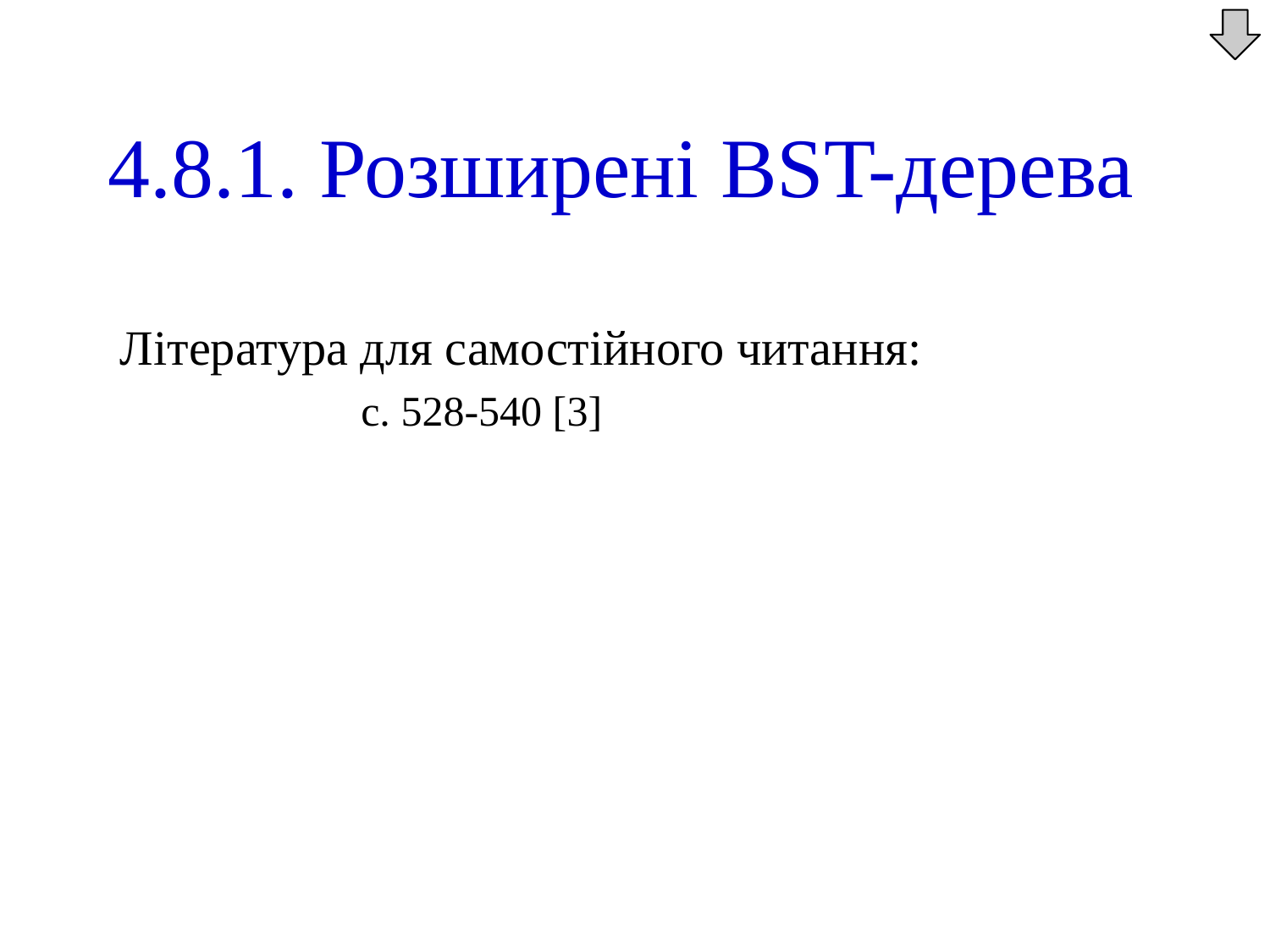

4.8.1. Розширені BST-дерева
Література для самостійного читання:
		 с. 528-540 [3]